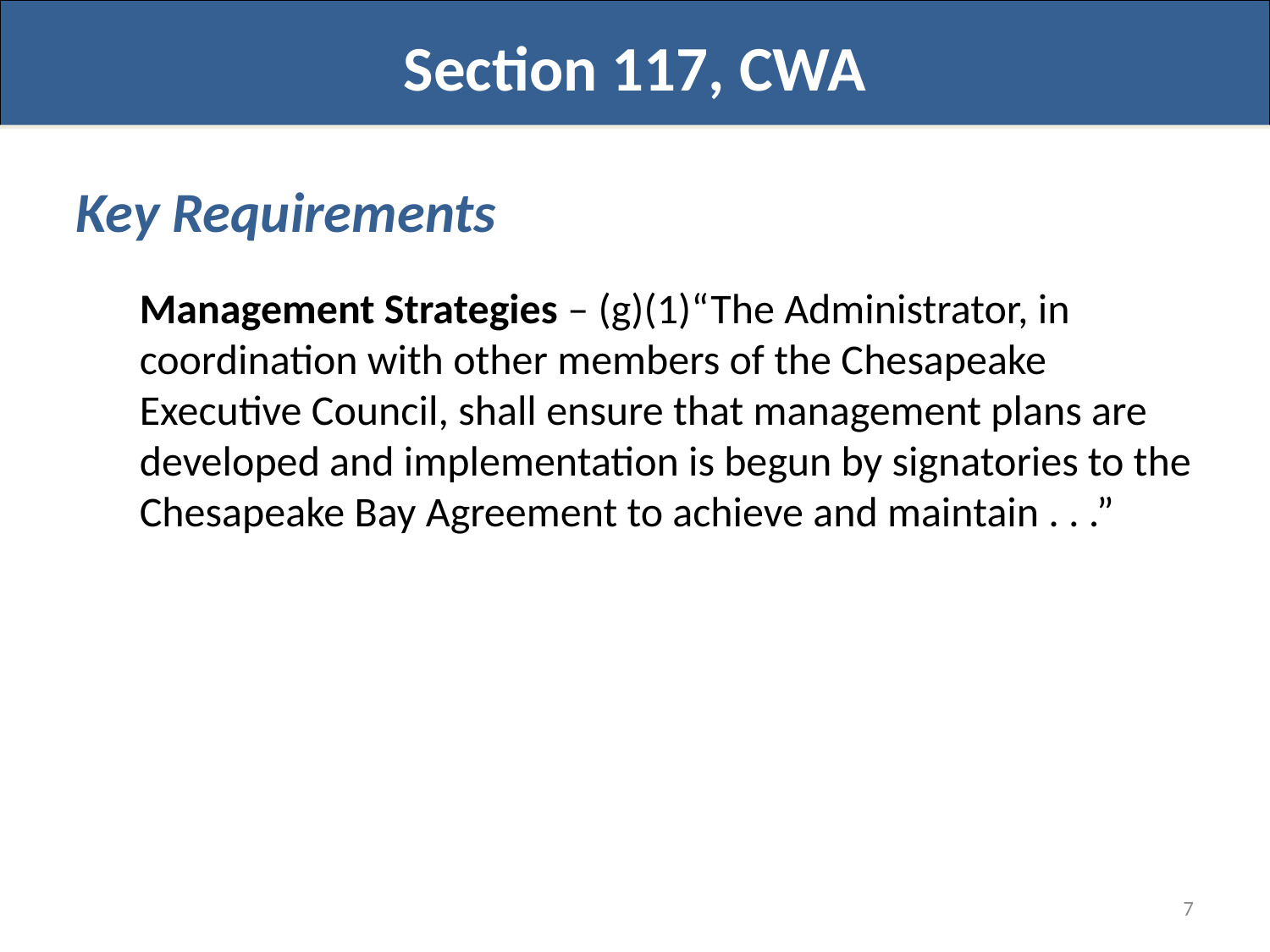

Section 117, CWA
Key Requirements

Management Strategies – (g)(1)“The Administrator, in coordination with other members of the Chesapeake Executive Council, shall ensure that management plans are developed and implementation is begun by signatories to the Chesapeake Bay Agreement to achieve and maintain . . .”
7